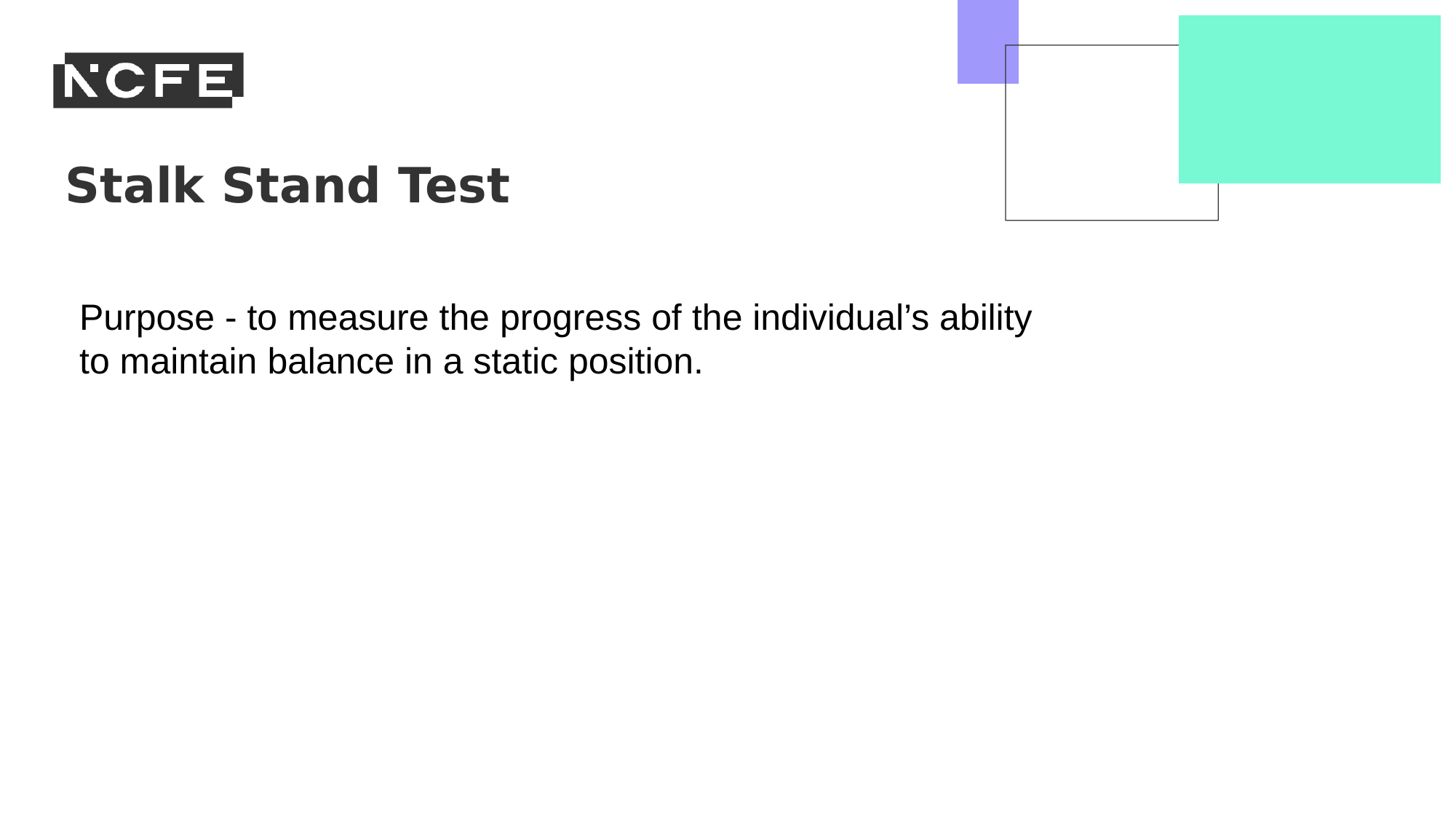

Stalk Stand Test
Purpose - to measure the progress of the individual’s ability to maintain balance in a static position.